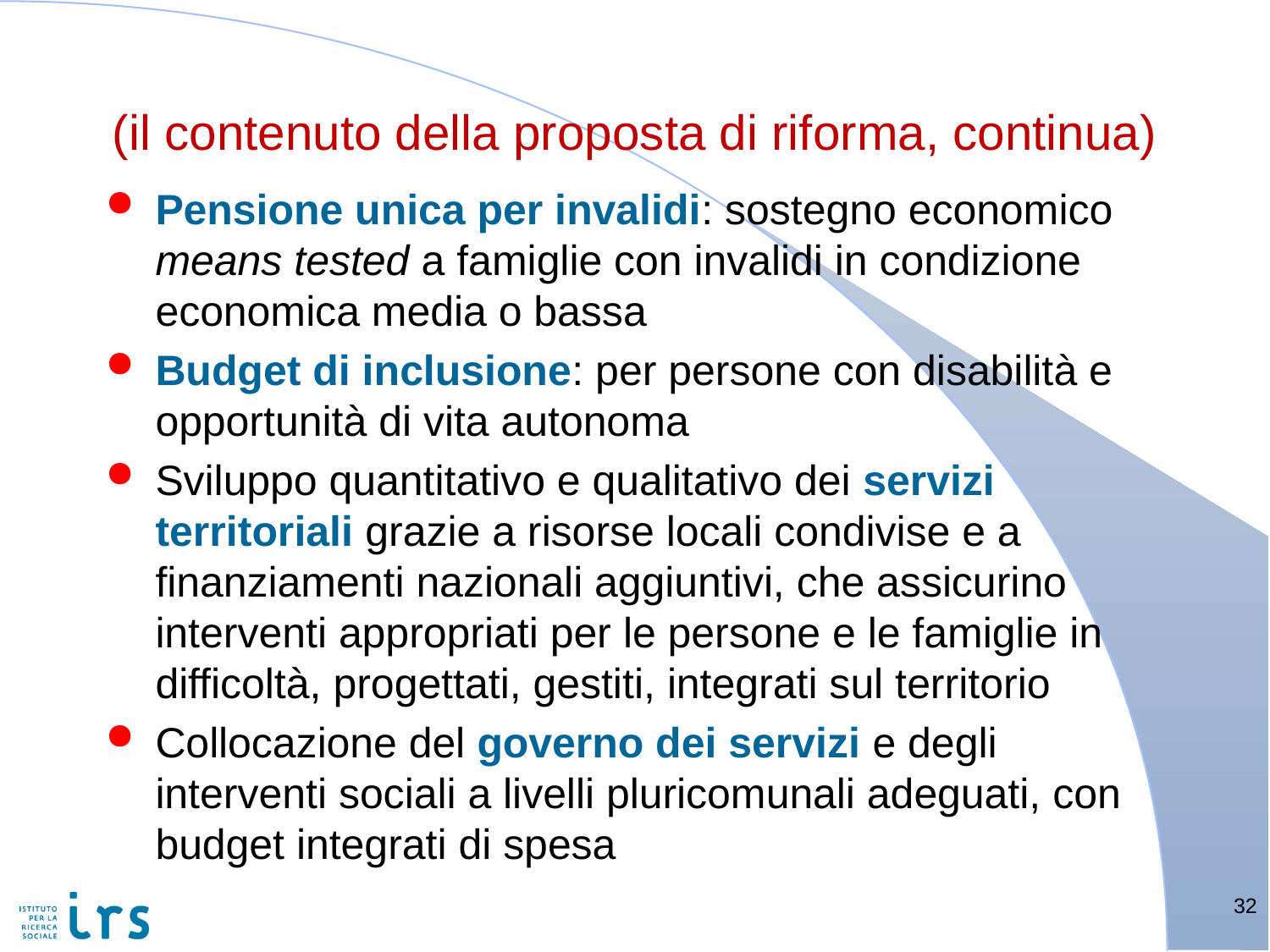

# (il contenuto della proposta di riforma, continua)
Pensione unica per invalidi: sostegno economico means tested a famiglie con invalidi in condizione economica media o bassa
Budget di inclusione: per persone con disabilità e opportunità di vita autonoma
Sviluppo quantitativo e qualitativo dei servizi territoriali grazie a risorse locali condivise e a finanziamenti nazionali aggiuntivi, che assicurino interventi appropriati per le persone e le famiglie in difficoltà, progettati, gestiti, integrati sul territorio
Collocazione del governo dei servizi e degli interventi sociali a livelli pluricomunali adeguati, con budget integrati di spesa
32